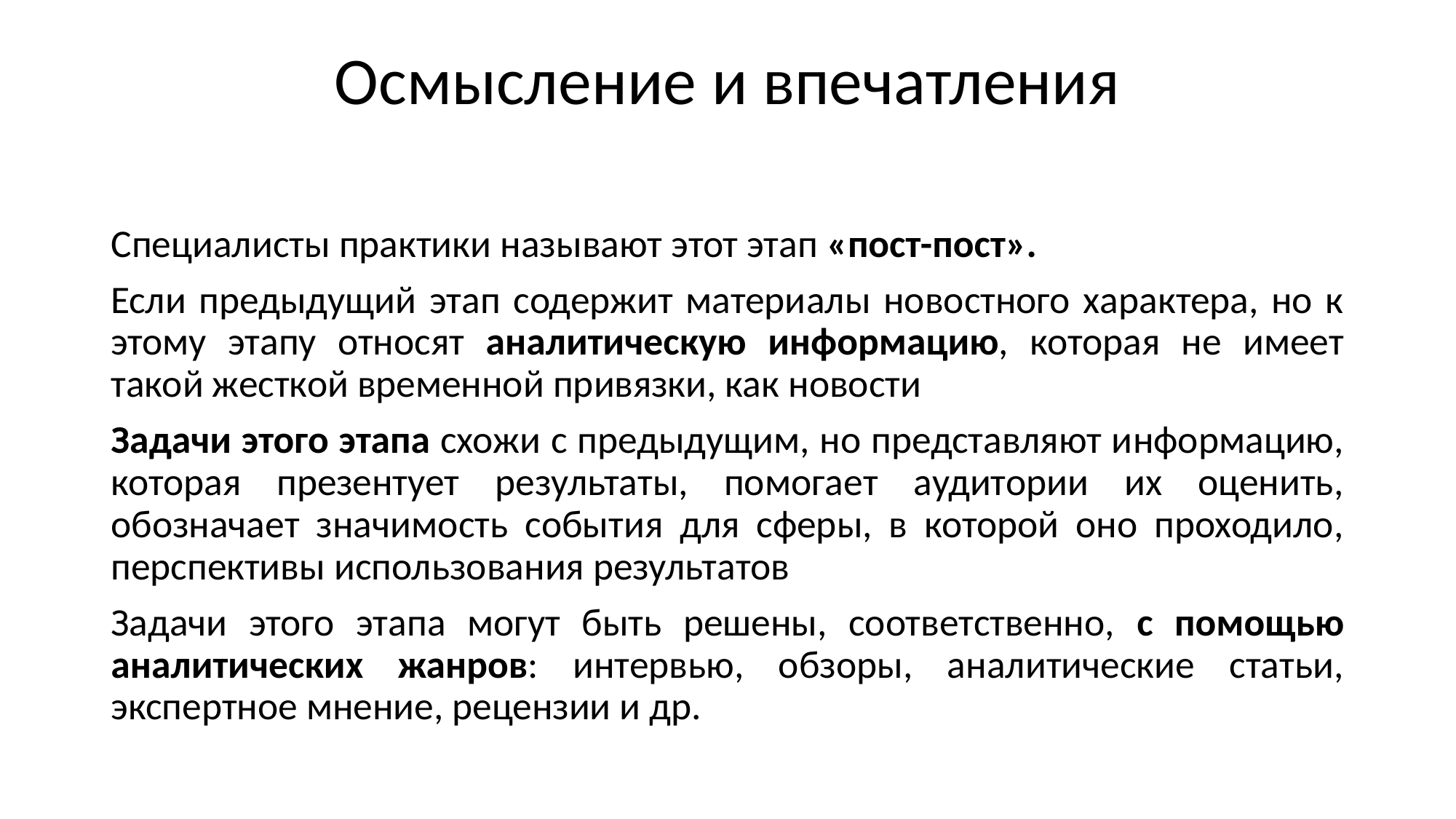

# Осмысление и впечатления
Специалисты практики называют этот этап «пост-пост».
Если предыдущий этап содержит материалы новостного характера, но к этому этапу относят аналитическую информацию, которая не имеет такой жесткой временной привязки, как новости
Задачи этого этапа схожи с предыдущим, но представляют информацию, которая презентует результаты, помогает аудитории их оценить, обозначает значимость события для сферы, в которой оно проходило, перспективы использования результатов
Задачи этого этапа могут быть решены, соответственно, с помощью аналитических жанров: интервью, обзоры, аналитические статьи, экспертное мнение, рецензии и др.